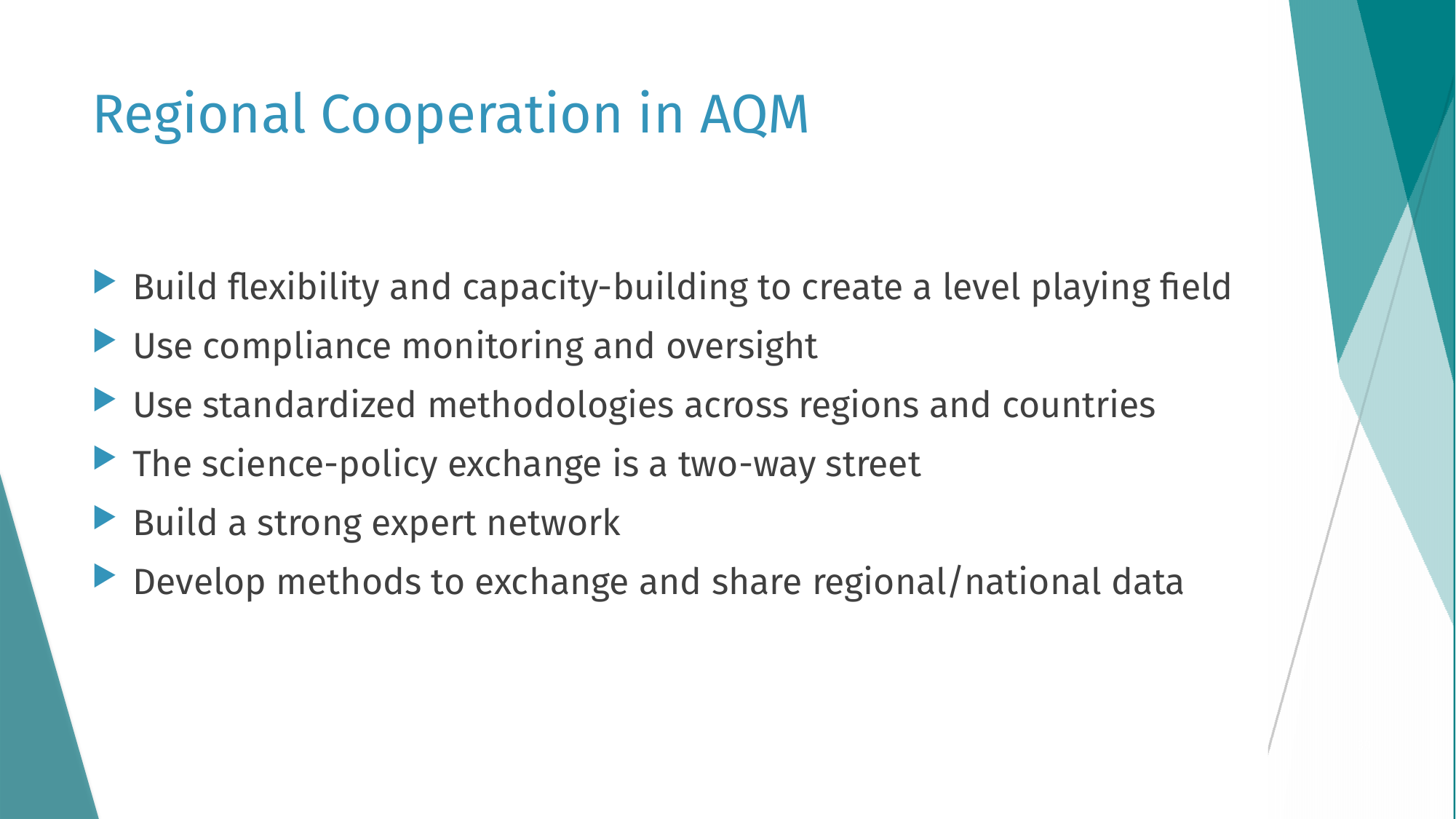

# Regional Cooperation in AQM
Build flexibility and capacity-building to create a level playing field
Use compliance monitoring and oversight
Use standardized methodologies across regions and countries
The science-policy exchange is a two-way street
Build a strong expert network
Develop methods to exchange and share regional/national data
39